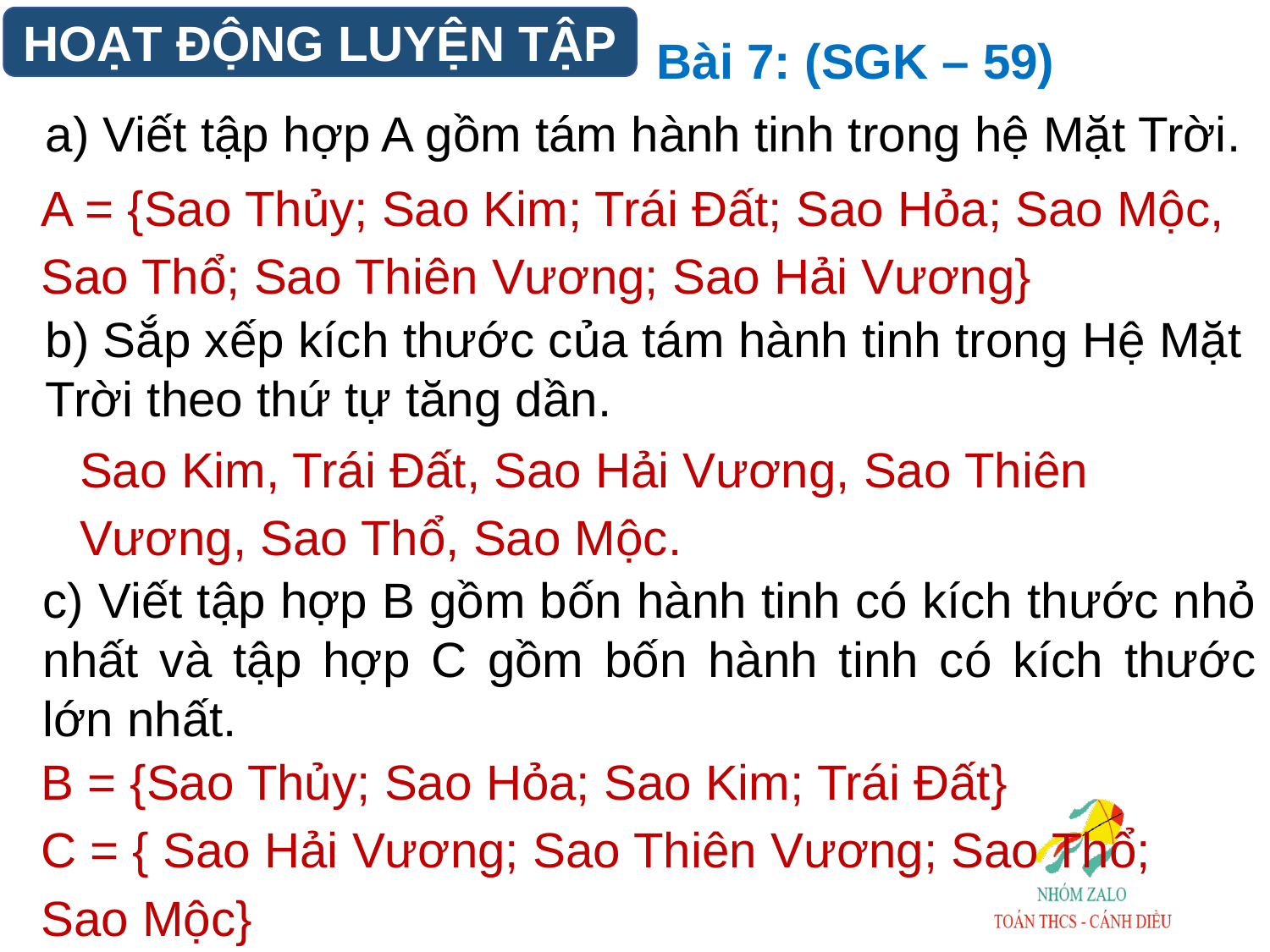

HOẠT ĐỘNG LUYỆN TẬP
Bài 7: (SGK – 59)
a) Viết tập hợp A gồm tám hành tinh trong hệ Mặt Trời.
A = {Sao Thủy; Sao Kim; Trái Đất; Sao Hỏa; Sao Mộc, Sao Thổ; Sao Thiên Vương; Sao Hải Vương}
b) Sắp xếp kích thước của tám hành tinh trong Hệ Mặt Trời theo thứ tự tăng dần.
Sao Kim, Trái Đất, Sao Hải Vương, Sao Thiên Vương, Sao Thổ, Sao Mộc.
c) Viết tập hợp B gồm bốn hành tinh có kích thước nhỏ nhất và tập hợp C gồm bốn hành tinh có kích thước lớn nhất.
B = {Sao Thủy; Sao Hỏa; Sao Kim; Trái Đất}
C = { Sao Hải Vương; Sao Thiên Vương; Sao Thổ; Sao Mộc}